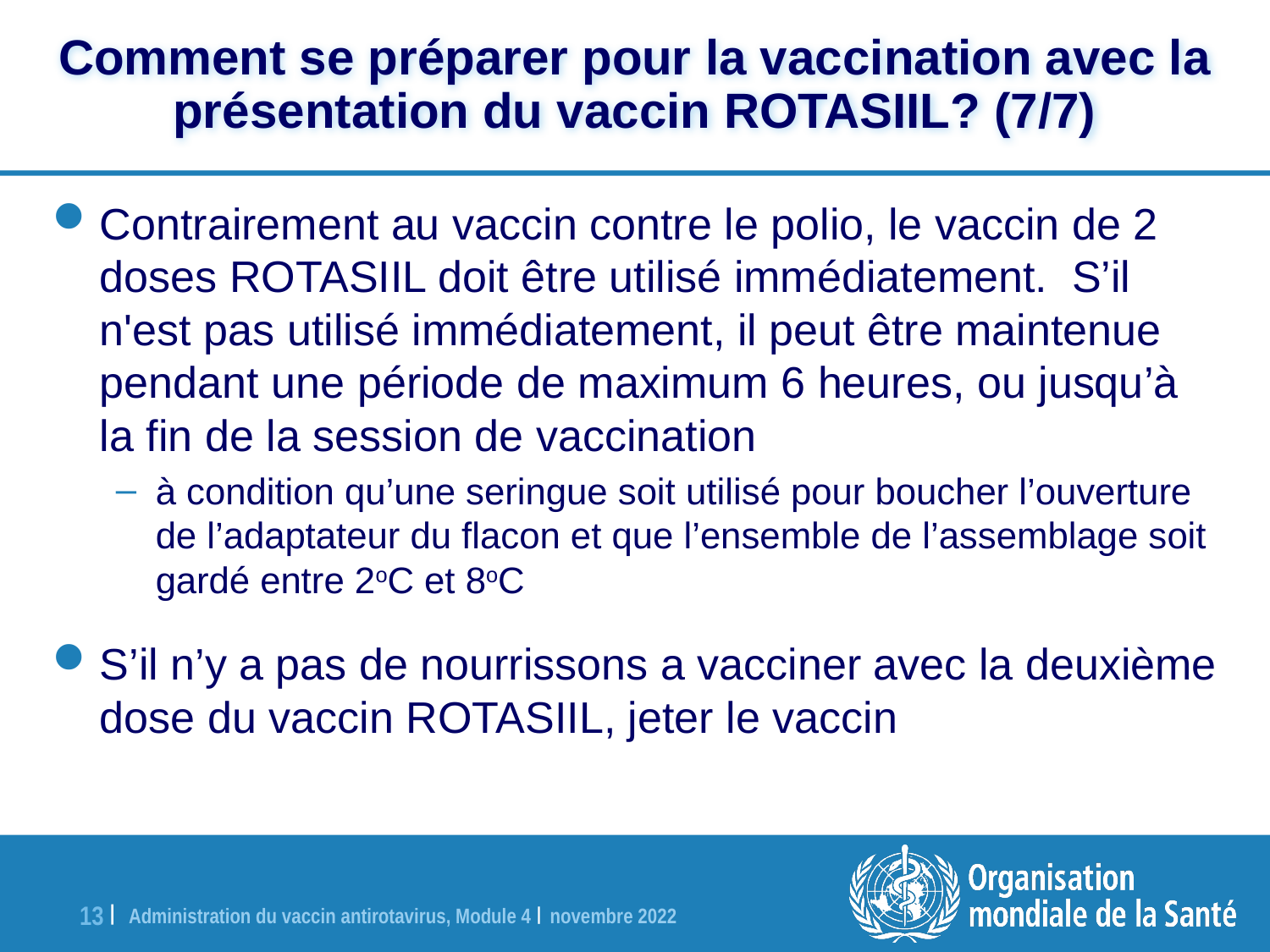

# Comment se préparer pour la vaccination avec la présentation du vaccin ROTASIIL? (7/7)

15
16
Contrairement au vaccin contre le polio, le vaccin de 2 doses ROTASIIL doit être utilisé immédiatement.  S’il n'est pas utilisé immédiatement, il peut être maintenue pendant une période de maximum 6 heures, ou jusqu’à la fin de la session de vaccination
à condition qu’une seringue soit utilisé pour boucher l’ouverture de l’adaptateur du flacon et que l’ensemble de l’assemblage soit gardé entre 2oC et 8oC
S’il n’y a pas de nourrissons a vacciner avec la deuxième dose du vaccin ROTASIIL, jeter le vaccin
8
7